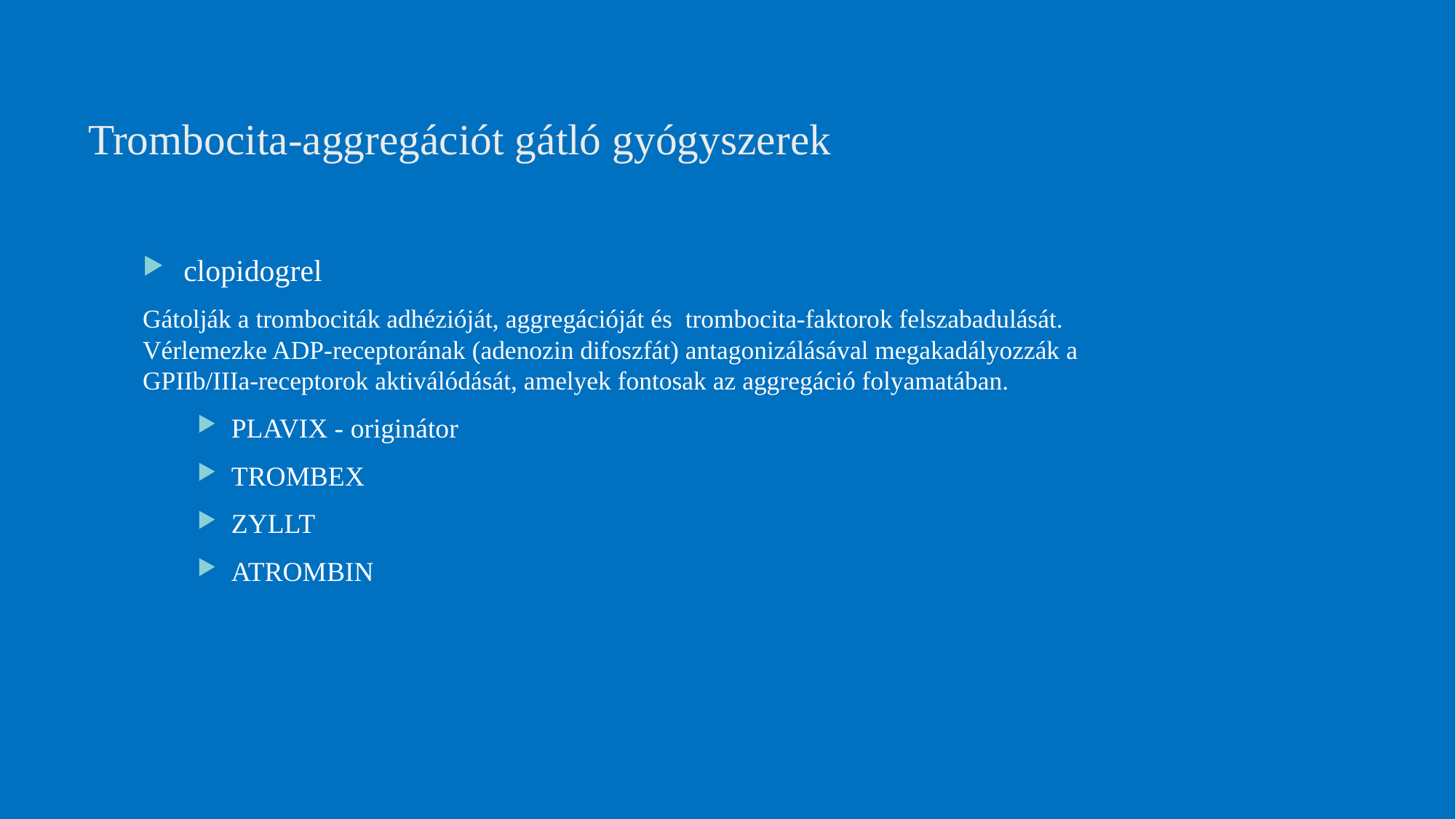

# Trombocita-aggregációt gátló gyógyszerek
clopidogrel
Gátolják a trombociták adhézióját, aggregációját és  trombocita-faktorok felszabadulását.  Vérlemezke ADP-receptorának (adenozin difoszfát) antagonizálásával megakadályozzák a GPIIb/IIIa-receptorok aktiválódását, amelyek fontosak az aggregáció folyamatában.
PLAVIX - originátor
TROMBEX
ZYLLT
ATROMBIN